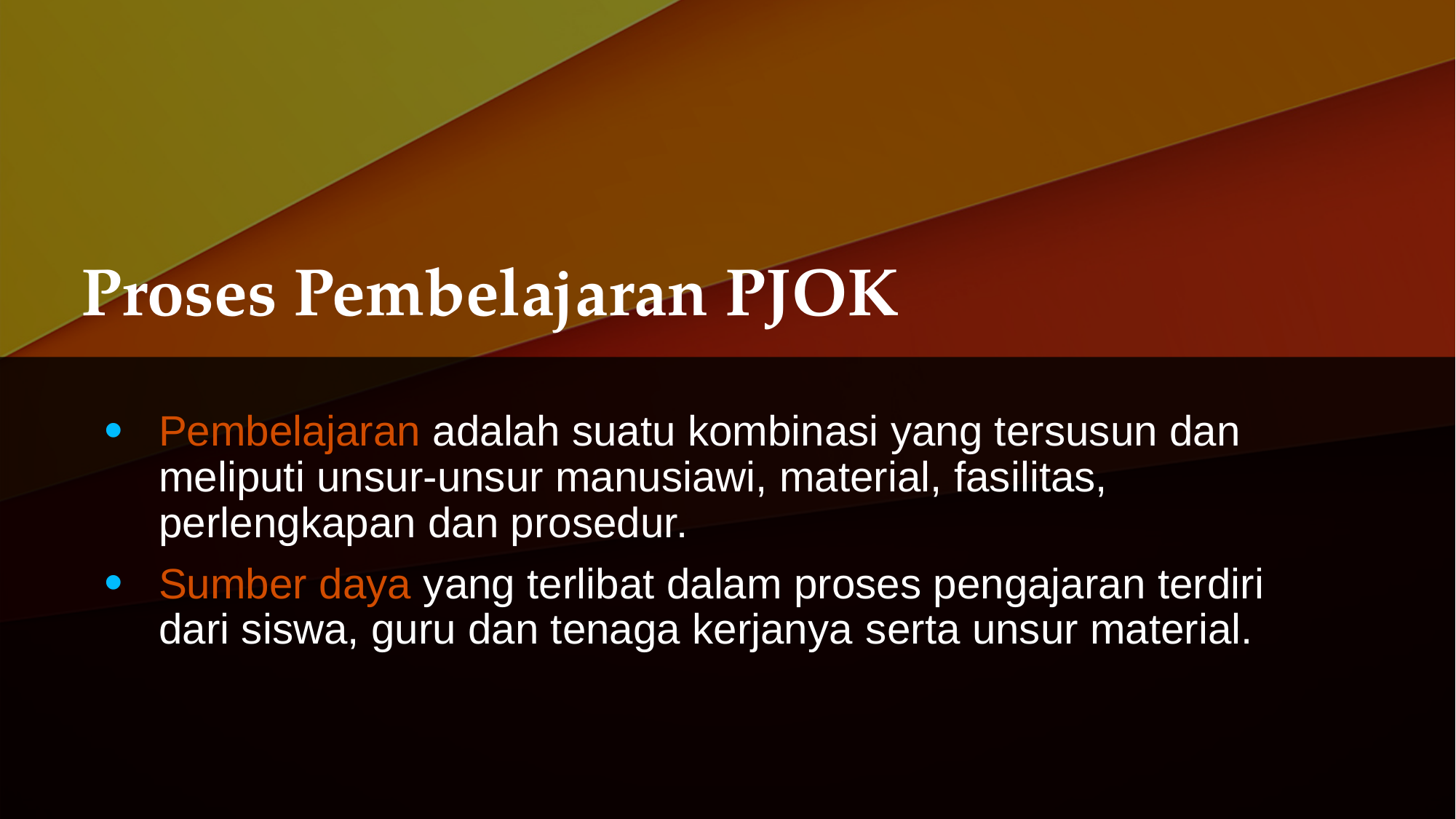

# Proses Pembelajaran PJOK
Pembelajaran adalah suatu kombinasi yang tersusun dan meliputi unsur-unsur manusiawi, material, fasilitas, perlengkapan dan prosedur.
Sumber daya yang terlibat dalam proses pengajaran terdiri dari siswa, guru dan tenaga kerjanya serta unsur material.